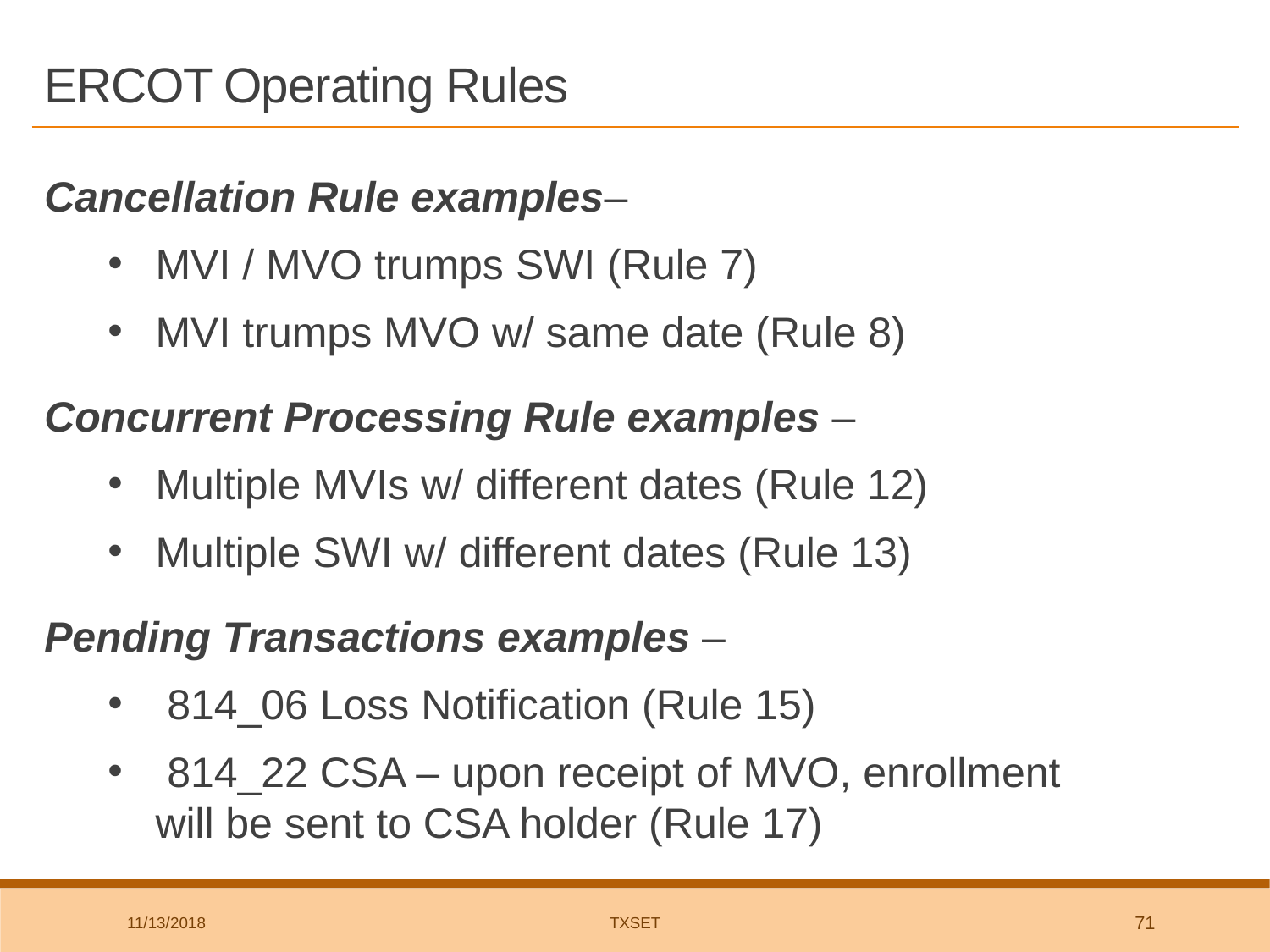

# ERCOT Operating Rules

Cancellation Rule examples–

MVI / MVO trumps SWI (Rule 7)

MVI trumps MVO w/ same date (Rule 8)

Concurrent Processing Rule examples –

Multiple MVIs w/ different dates (Rule 12)

Multiple SWI w/ different dates (Rule 13)

Pending Transactions examples –

 814_06 Loss Notification (Rule 15)

 814_22 CSA – upon receipt of MVO, enrollment will be sent to CSA holder (Rule 17)
11/13/2018
TxSET
71